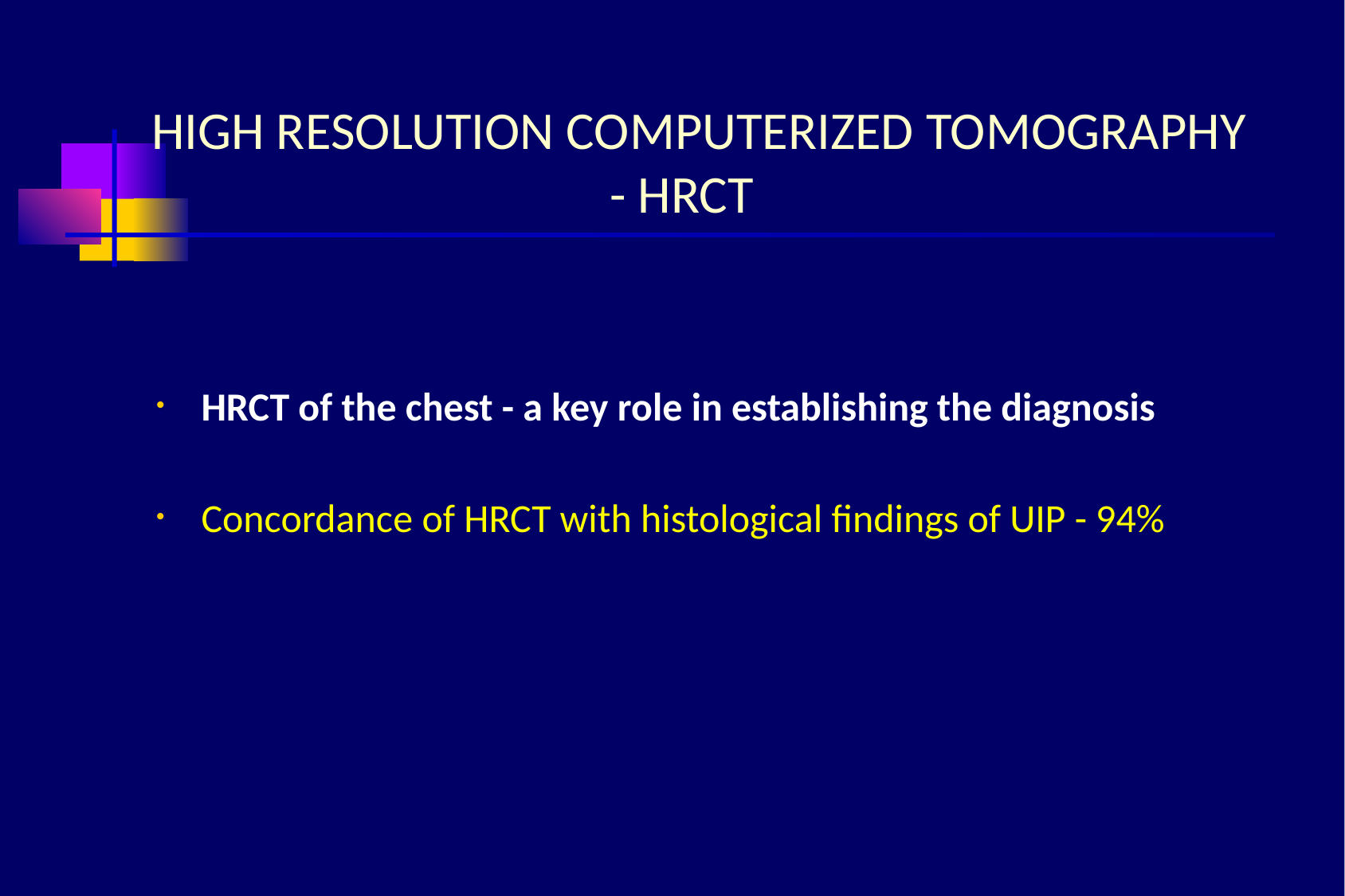

# HIGH RESOLUTION COMPUTERIZED TOMOGRAPHY - HRCT

HRCT of the chest - a key role in establishing the diagnosis

Concordance of HRCT with histological findings of UIP - 94%